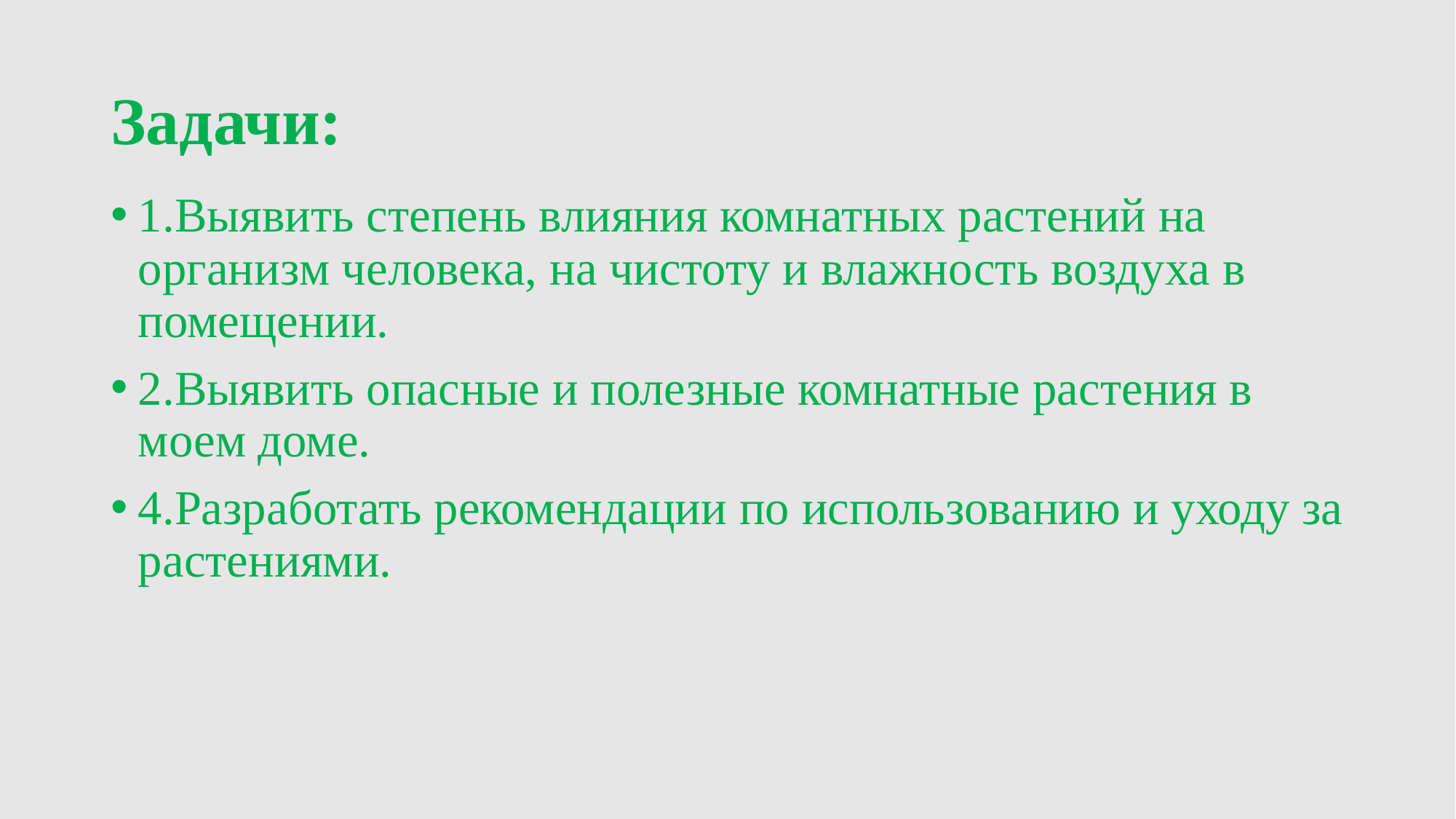

# Задачи:
1.Выявить степень влияния комнатных растений на организм человека, на чистоту и влажность воздуха в помещении.
2.Выявить опасные и полезные комнатные растения в моем доме.
4.Разработать рекомендации по использованию и уходу за растениями.